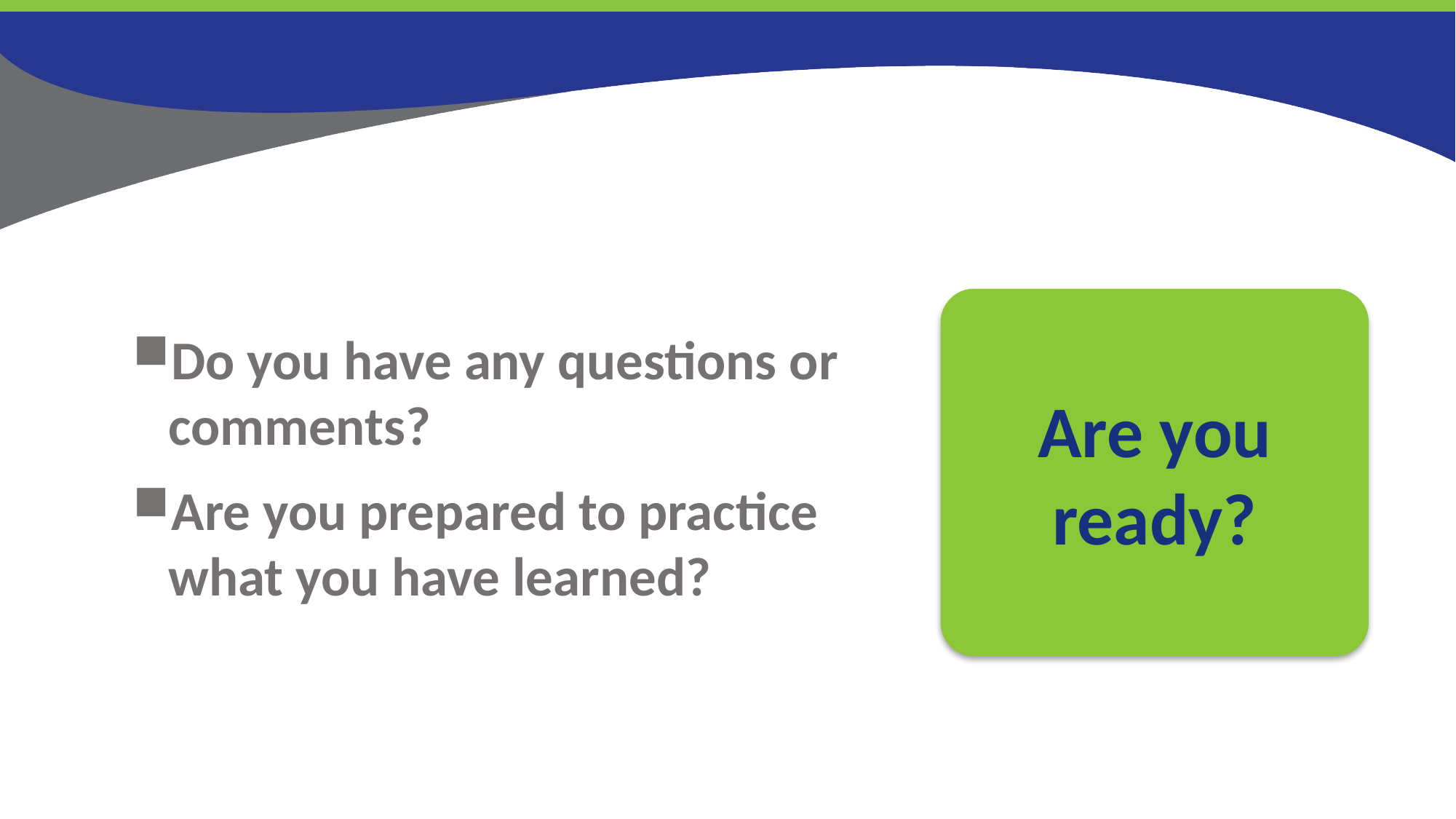

Do you have any questions or comments?
Are you prepared to practice what you have learned?
Are you ready?